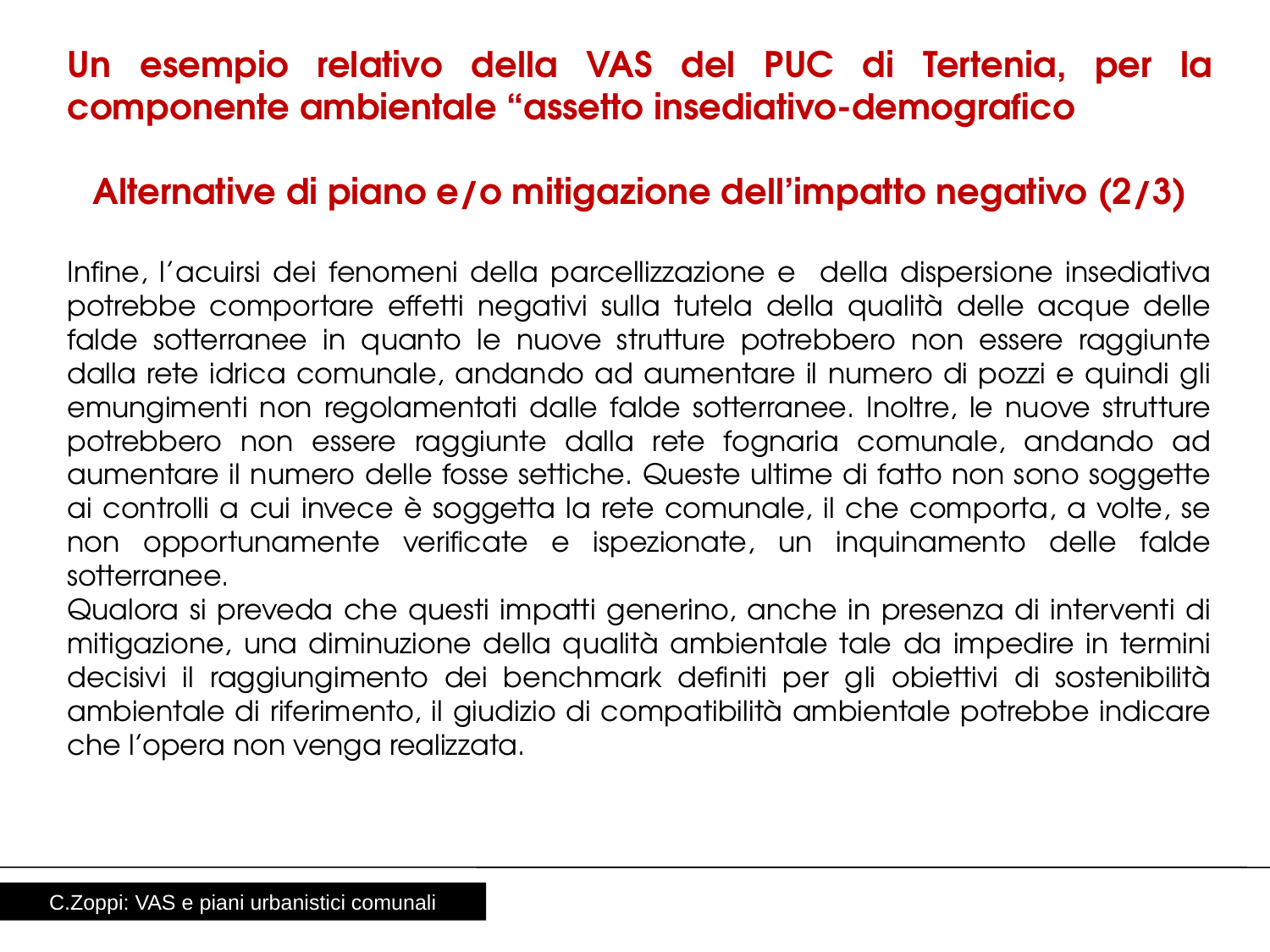

Un esempio relativo della VAS del PUC di Tertenia, per la componente ambientale “assetto insediativo-demografico

Alternative di piano e/o mitigazione dell’impatto negativo (2/3)

Infine, l’acuirsi dei fenomeni della parcellizzazione e  della dispersione insediativa potrebbe comportare effetti negativi sulla tutela della qualità delle acque delle falde sotterranee in quanto le nuove strutture potrebbero non essere raggiunte dalla rete idrica comunale, andando ad aumentare il numero di pozzi e quindi gli emungimenti non regolamentati dalle falde sotterranee. Inoltre, le nuove strutture potrebbero non essere raggiunte dalla rete fognaria comunale, andando ad aumentare il numero delle fosse settiche. Queste ultime di fatto non sono soggette ai controlli a cui invece è soggetta la rete comunale, il che comporta, a volte, se non opportunamente verificate e ispezionate, un inquinamento delle falde sotterranee.
Qualora si preveda che questi impatti generino, anche in presenza di interventi di mitigazione, una diminuzione della qualità ambientale tale da impedire in termini decisivi il raggiungimento dei benchmark definiti per gli obiettivi di sostenibilità ambientale di riferimento, il giudizio di compatibilità ambientale potrebbe indicare che l’opera non venga realizzata.